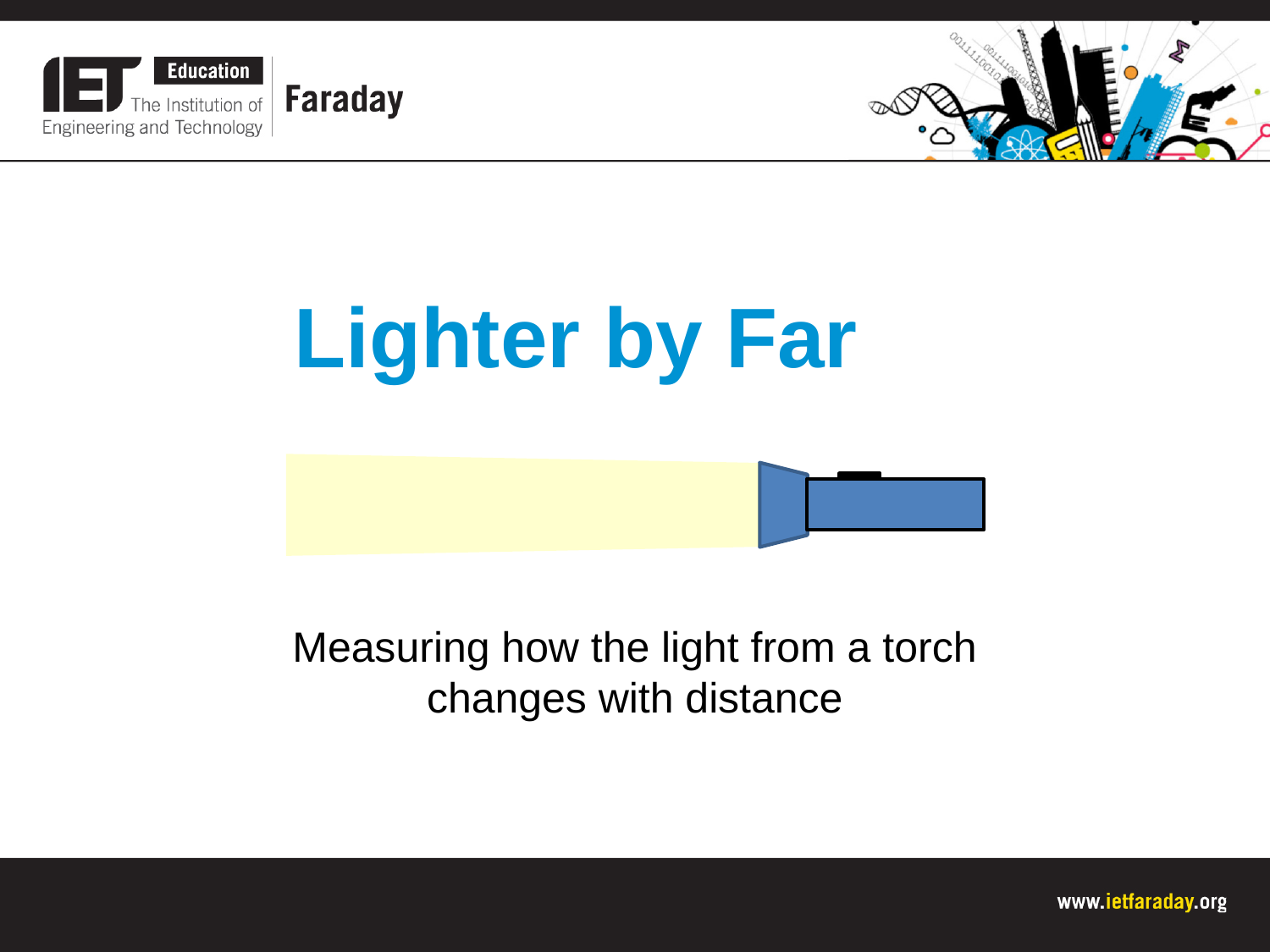

Lighter by Far

Measuring how the light from a torch changes with distance